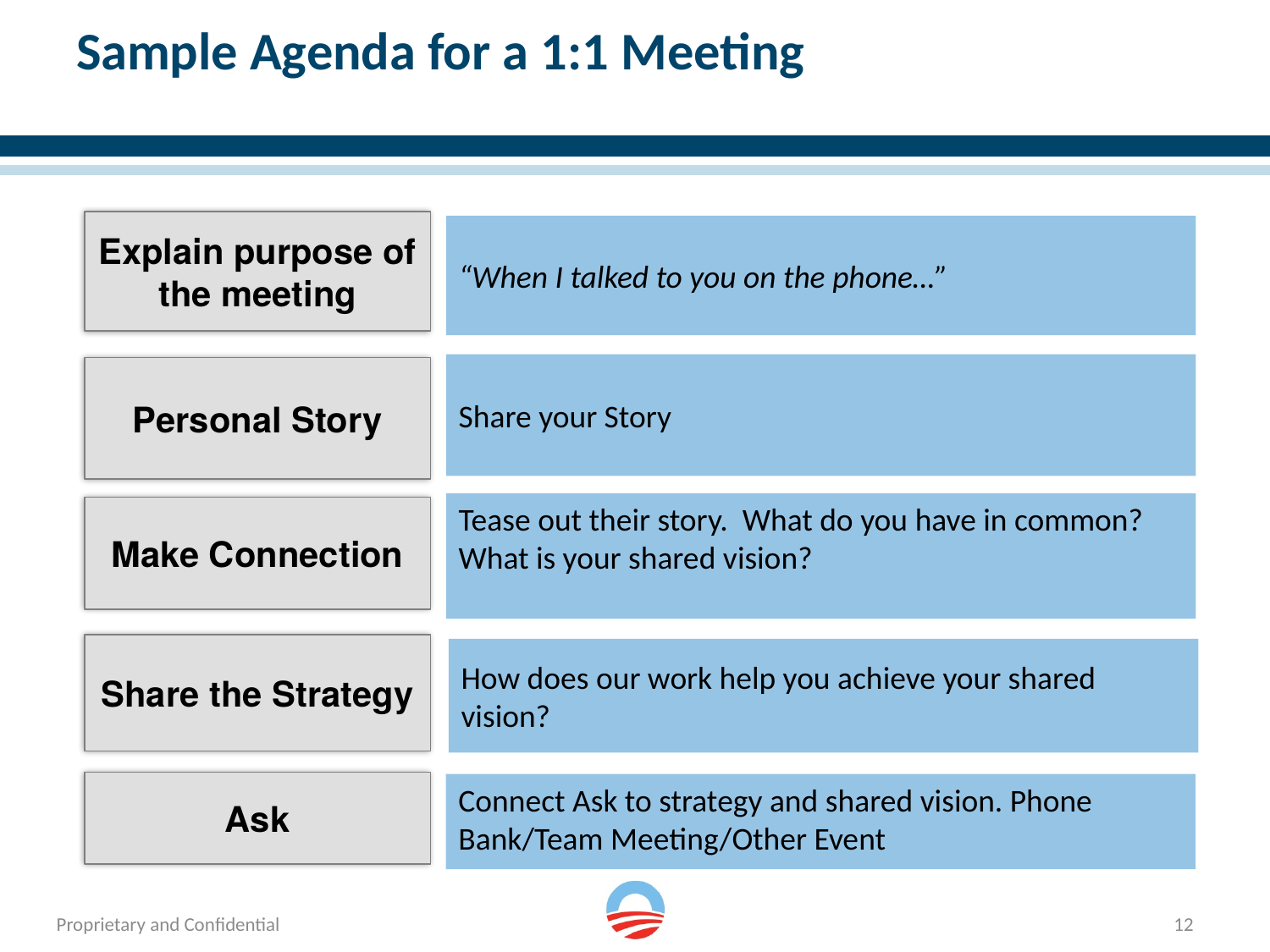

# Sample Agenda for a 1:1 Meeting
Explain purpose of the meeting
“When I talked to you on the phone…”
Share your Story
Personal Story
Tease out their story.  What do you have in common?  What is your shared vision?

Make Connection
Share the Strategy
How does our work help you achieve your shared vision?
Ask
Connect Ask to strategy and shared vision. Phone Bank/Team Meeting/Other Event
12